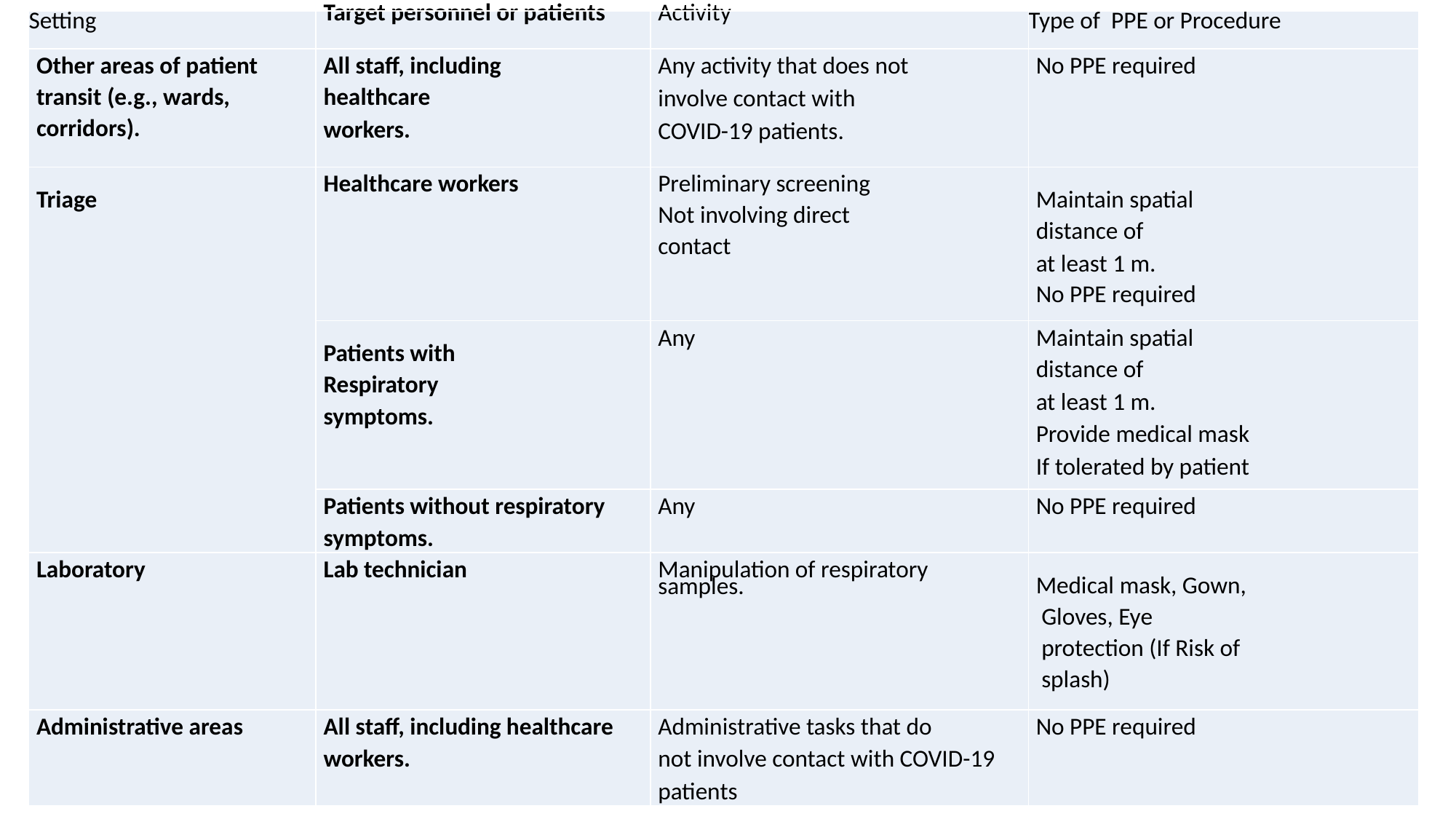

| Setting | Target personnel or patients | Activity | Type of PPE or Procedure |
| --- | --- | --- | --- |
| Other areas of patient transit (e.g., wards, corridors). | All staff, including healthcare workers. | Any activity that does not involve contact with COVID-19 patients. | No PPE required |
| Triage | Healthcare workers | Preliminary screening Not involving direct contact | Maintain spatial distance of at least 1 m. No PPE required |
|  | Patients with Respiratory symptoms. | Any | Maintain spatial distance of at least 1 m. Provide medical mask If tolerated by patient |
|  | Patients without respiratory symptoms. | Any | No PPE required |
| Laboratory | Lab technician | Manipulation of respiratory samples. | Medical mask, Gown, Gloves, Eye protection (If Risk of splash) |
| Administrative areas | All staff, including healthcare workers. | Administrative tasks that do not involve contact with COVID-19 patients | No PPE required |